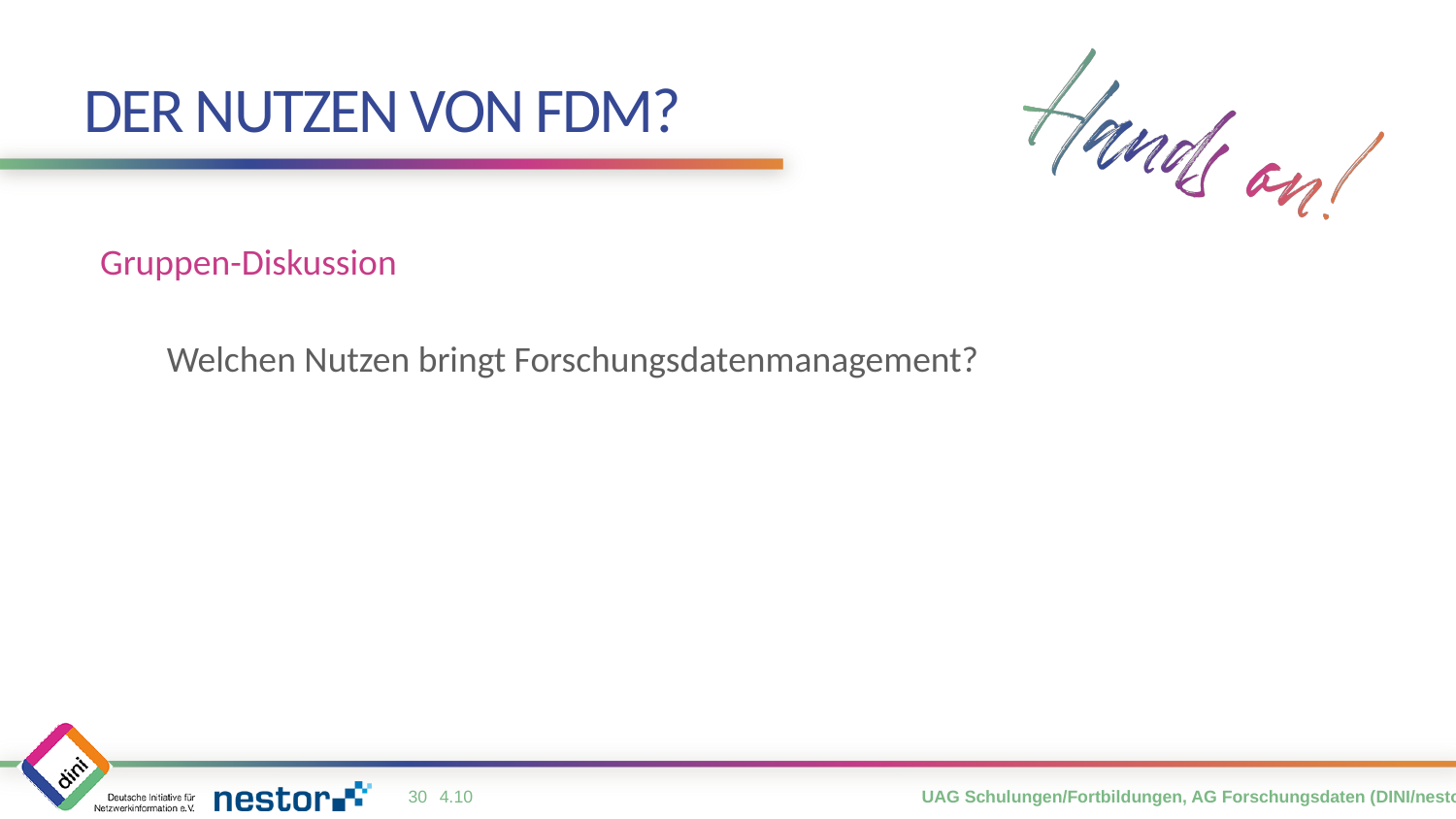

# Der Nutzen von FDM?
Gruppen-Diskussion
Welchen Nutzen bringt Forschungsdatenmanagement?
30
4.10